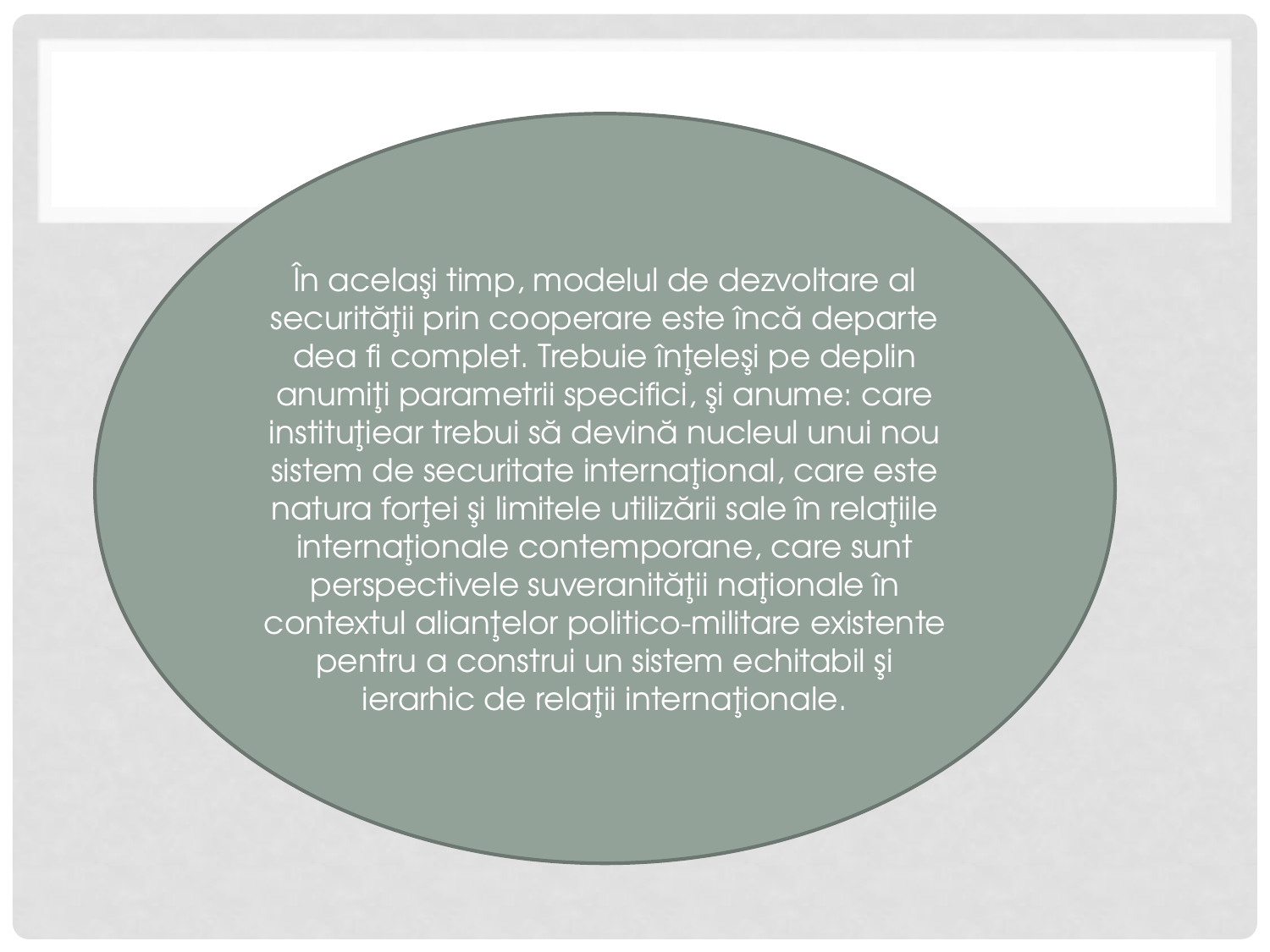

#
În acelaşi timp, modelul de dezvoltare al securităţii prin cooperare este încă departe dea fi complet. Trebuie înţeleşi pe deplin anumiţi parametrii specifici, şi anume: care instituţiear trebui să devină nucleul unui nou sistem de securitate internaţional, care este natura forţei şi limitele utilizării sale în relaţiile internaţionale contemporane, care sunt perspectivele suveranităţii naţionale în contextul alianţelor politico-militare existente pentru a construi un sistem echitabil şi ierarhic de relaţii internaţionale.